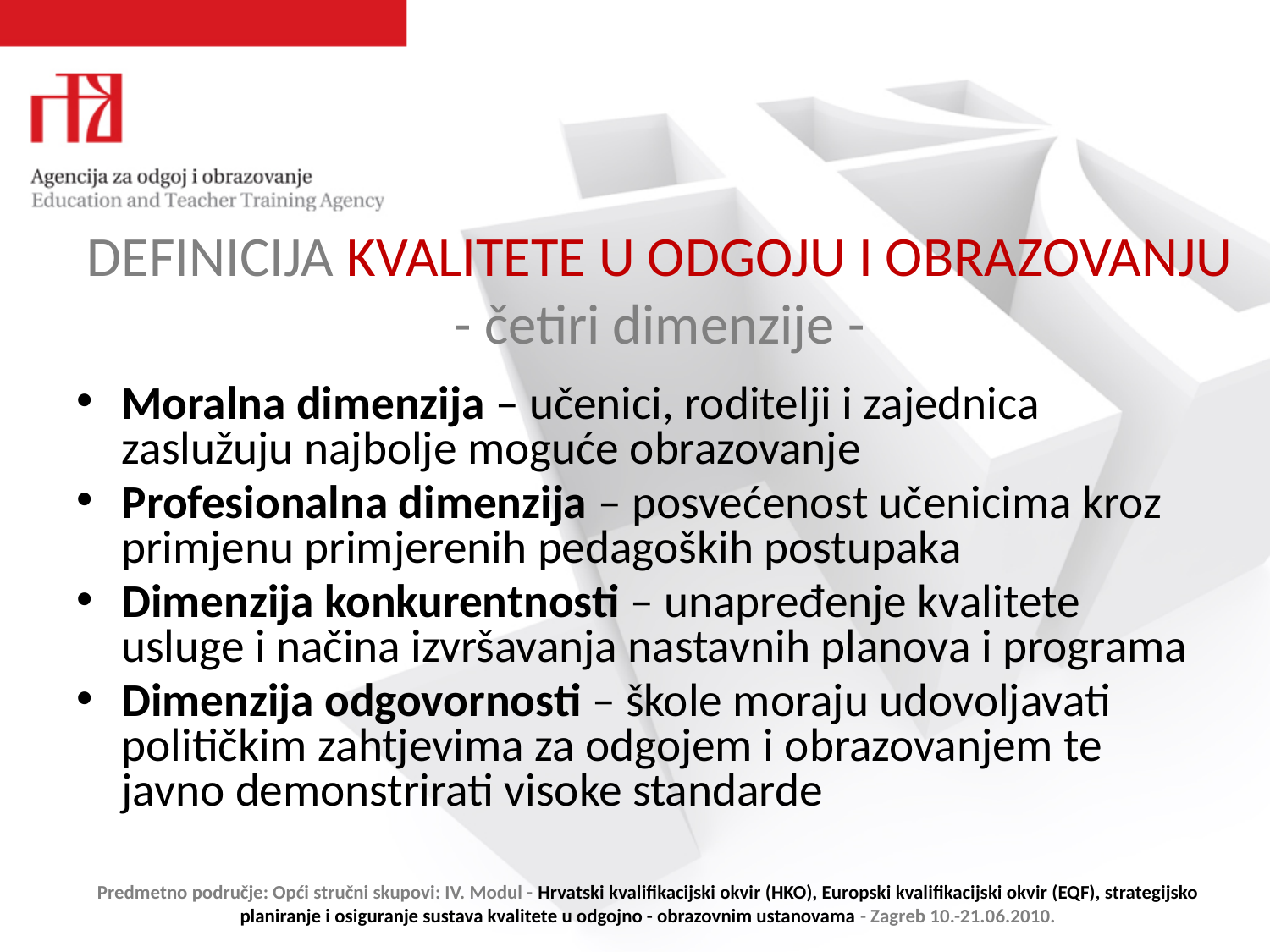

# DEFINICIJA KVALITETE U ODGOJU I OBRAZOVANJU - četiri dimenzije -
Moralna dimenzija – učenici, roditelji i zajednica zaslužuju najbolje moguće obrazovanje
Profesionalna dimenzija – posvećenost učenicima kroz primjenu primjerenih pedagoških postupaka
Dimenzija konkurentnosti – unapređenje kvalitete usluge i načina izvršavanja nastavnih planova i programa
Dimenzija odgovornosti – škole moraju udovoljavati političkim zahtjevima za odgojem i obrazovanjem te javno demonstrirati visoke standarde